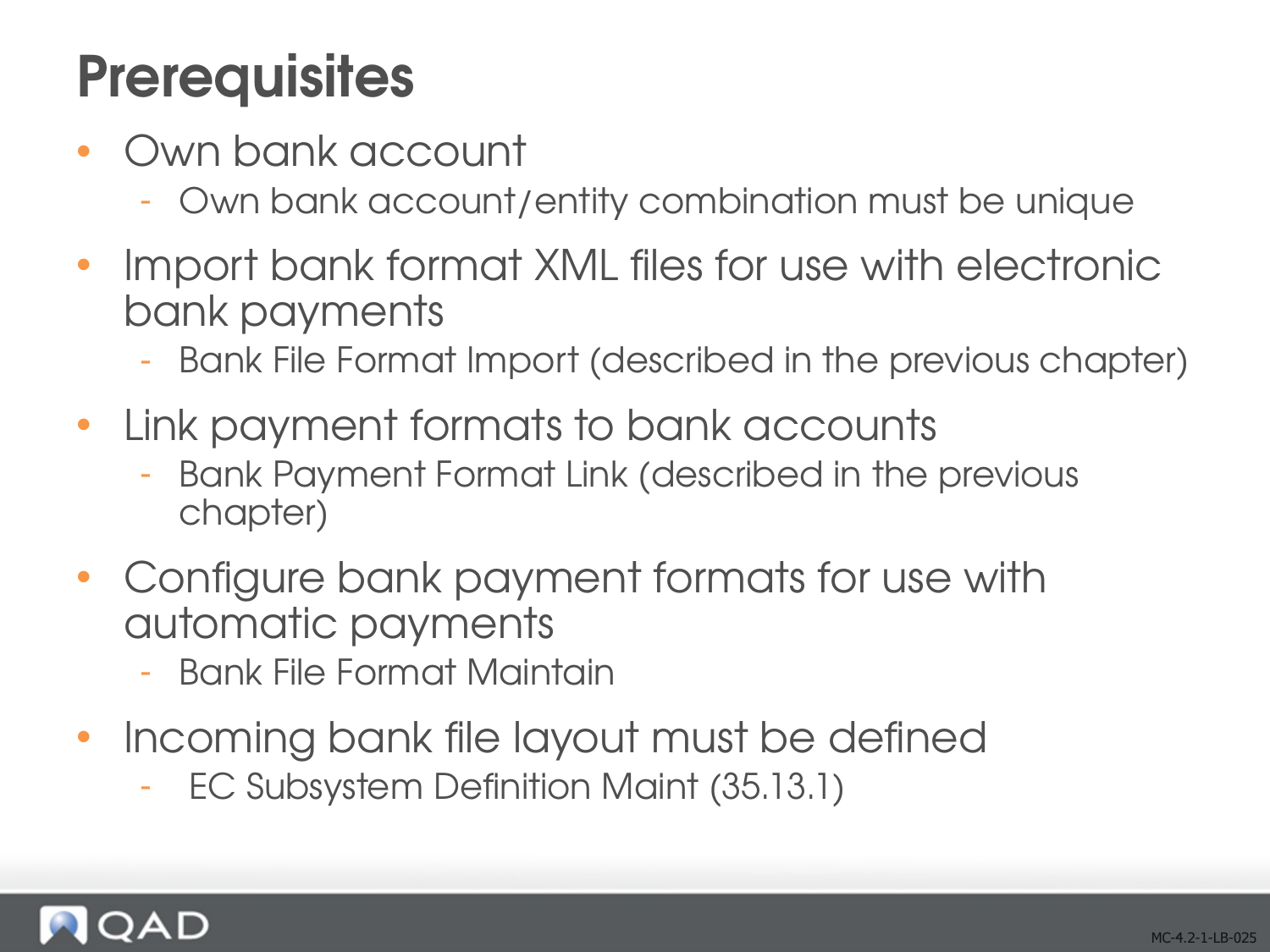

# Prerequisites
Own bank account
Own bank account/entity combination must be unique
Import bank format XML files for use with electronic bank payments
Bank File Format Import (described in the previous chapter)
Link payment formats to bank accounts
Bank Payment Format Link (described in the previous chapter)
Configure bank payment formats for use with automatic payments
Bank File Format Maintain
Incoming bank file layout must be defined
 EC Subsystem Definition Maint (35.13.1)

MC-4.2-1-LB-025